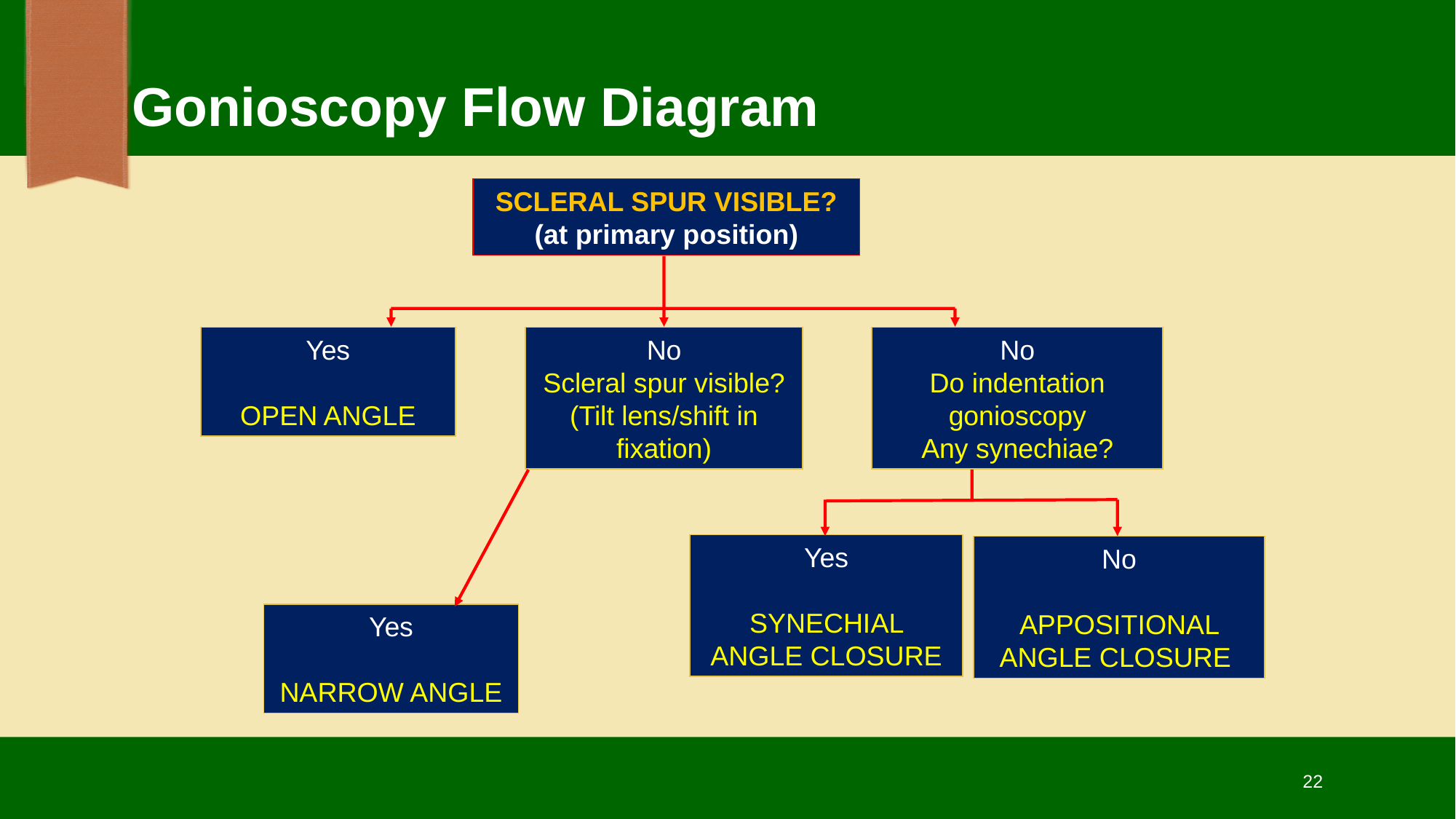

# Gonioscopy Flow Diagram
SCLERAL SPUR VISIBLE?
(at primary position)

Yes

OPEN ANGLE
No
Scleral spur visible?
(Tilt lens/shift in fixation)
No
Do indentation gonioscopy
Any synechiae?

Yes

SYNECHIAL ANGLE CLOSURE
No

APPOSITIONAL ANGLE CLOSURE
Yes

NARROW ANGLE
22